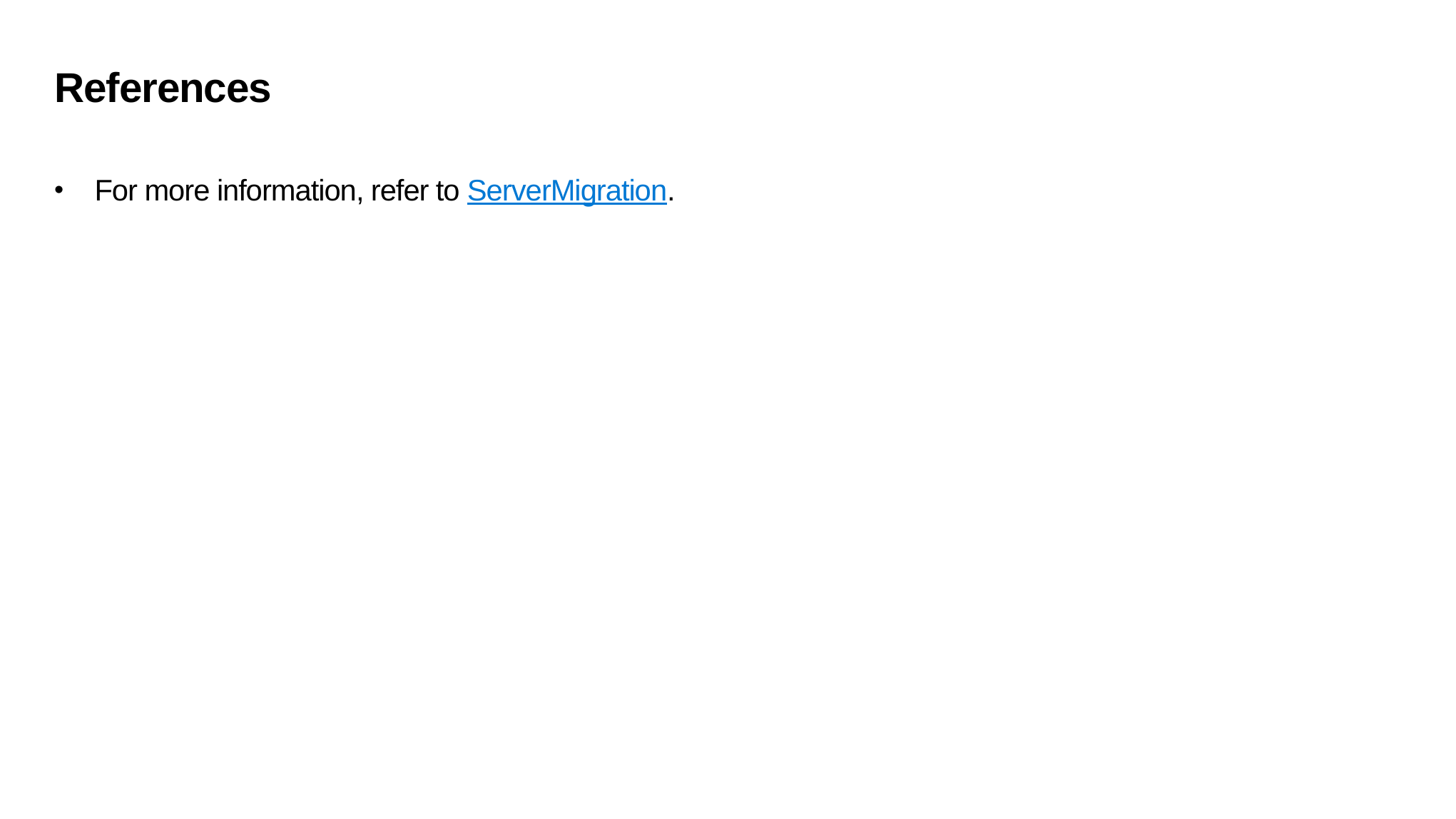

# References
For more information, refer to ServerMigration.